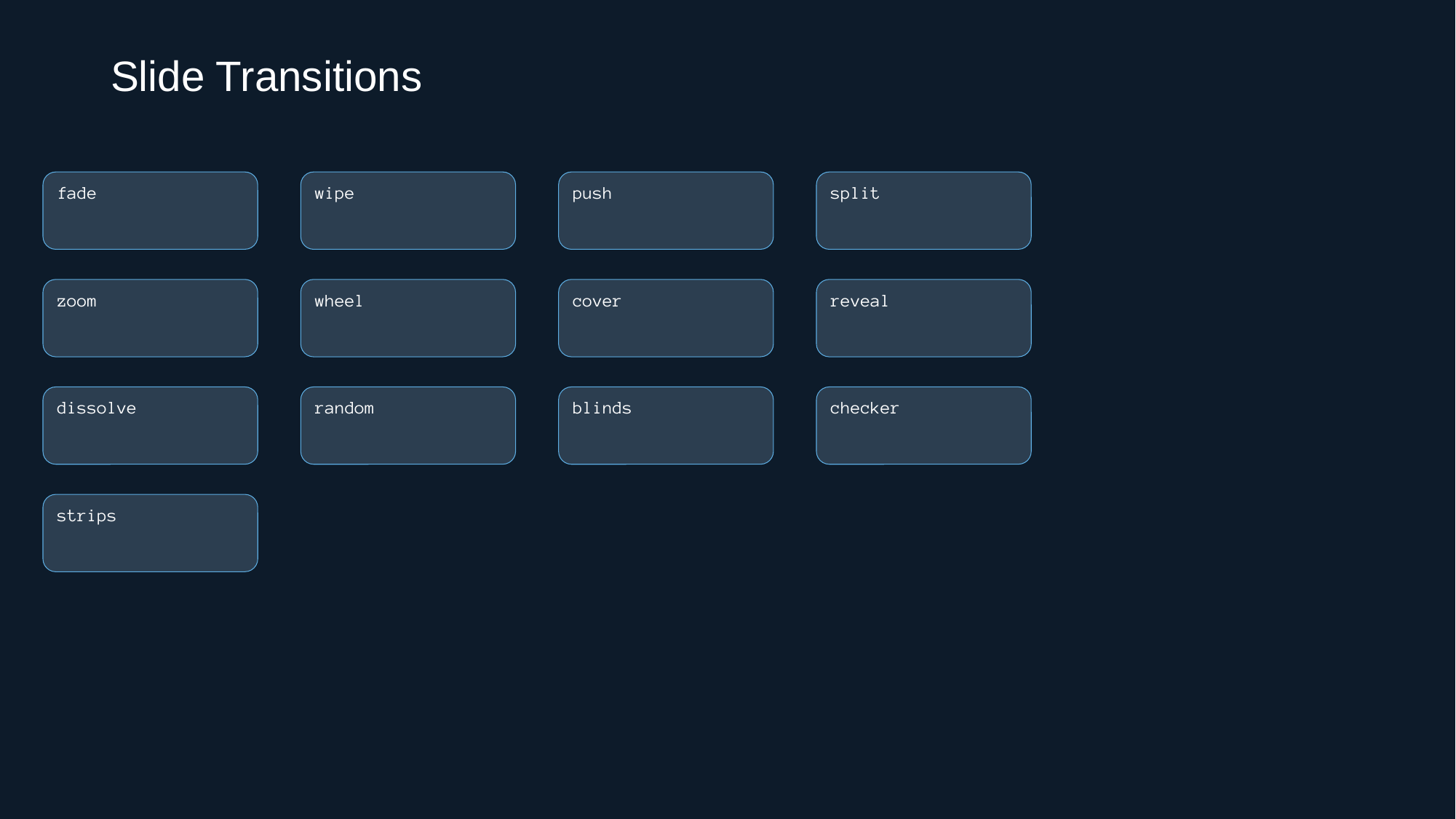

# Slide Transitions
fade
wipe
push
split
zoom
wheel
cover
reveal
dissolve
random
blinds
checker
strips